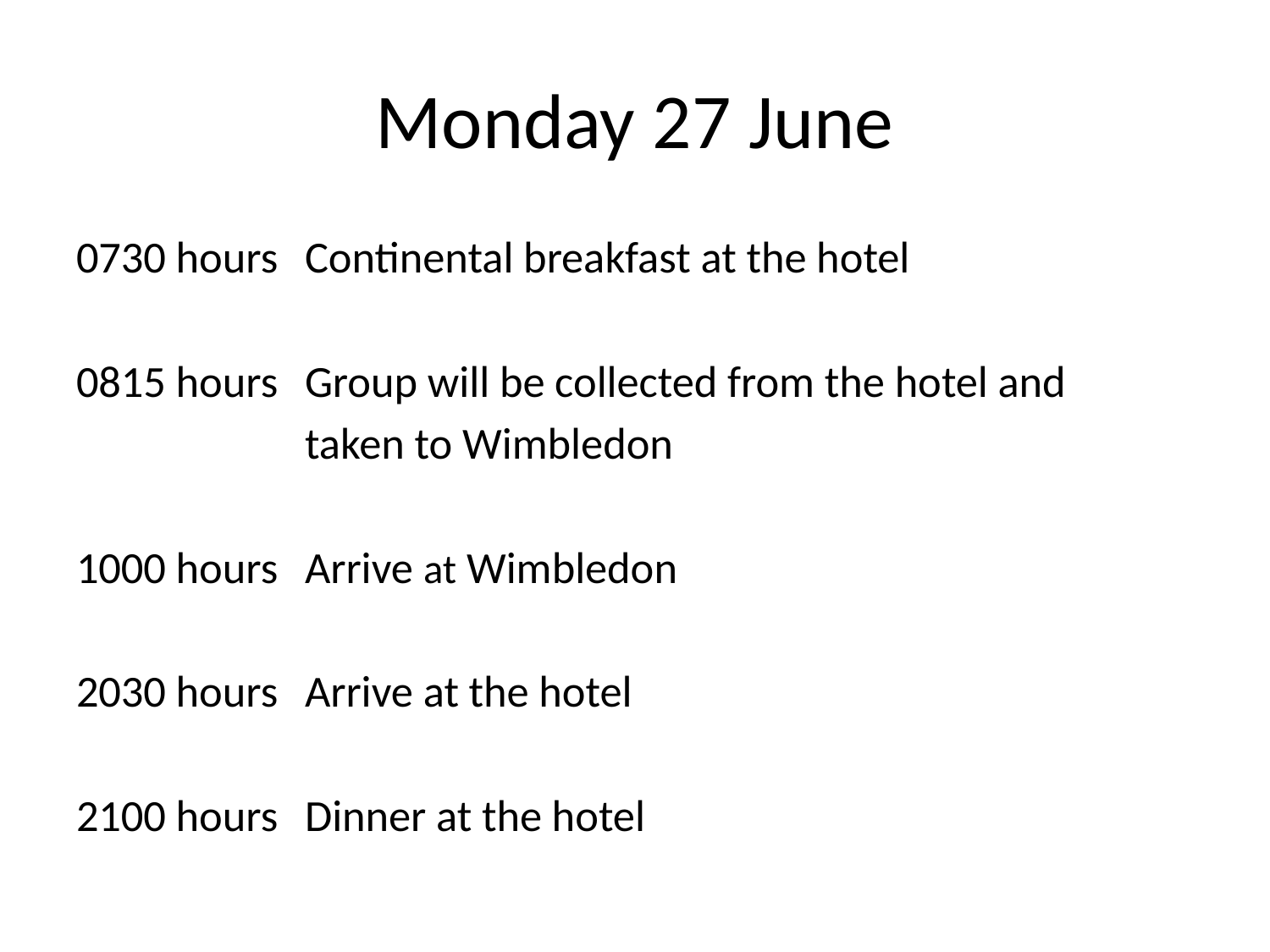

# Monday 27 June
0730 hours	Continental breakfast at the hotel

0815 hours	Group will be collected from the hotel and
		taken to Wimbledon

1000 hours	Arrive at Wimbledon

2030 hours	Arrive at the hotel

2100 hours	Dinner at the hotel